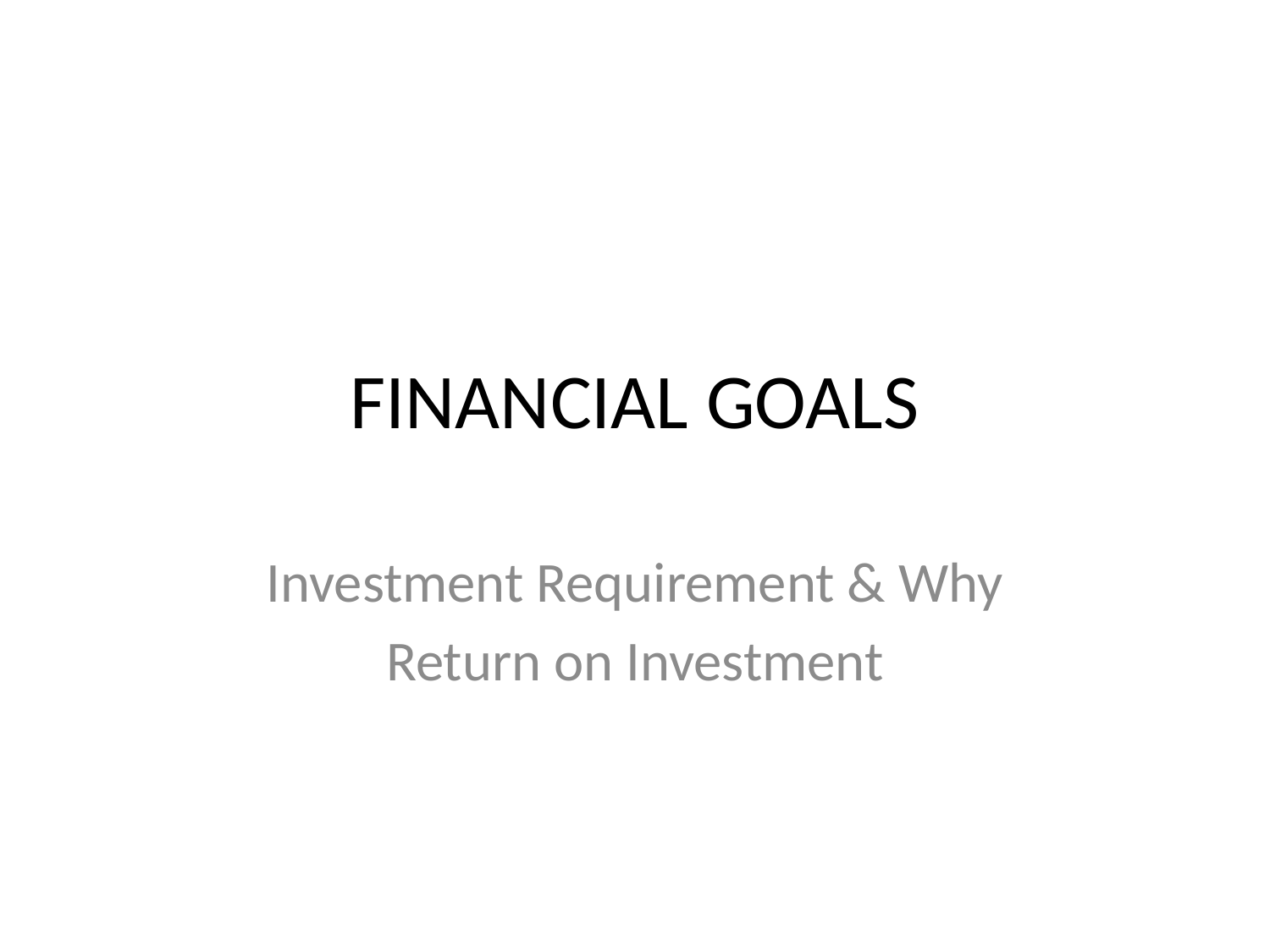

# FINANCIAL GOALS
Investment Requirement & Why
Return on Investment